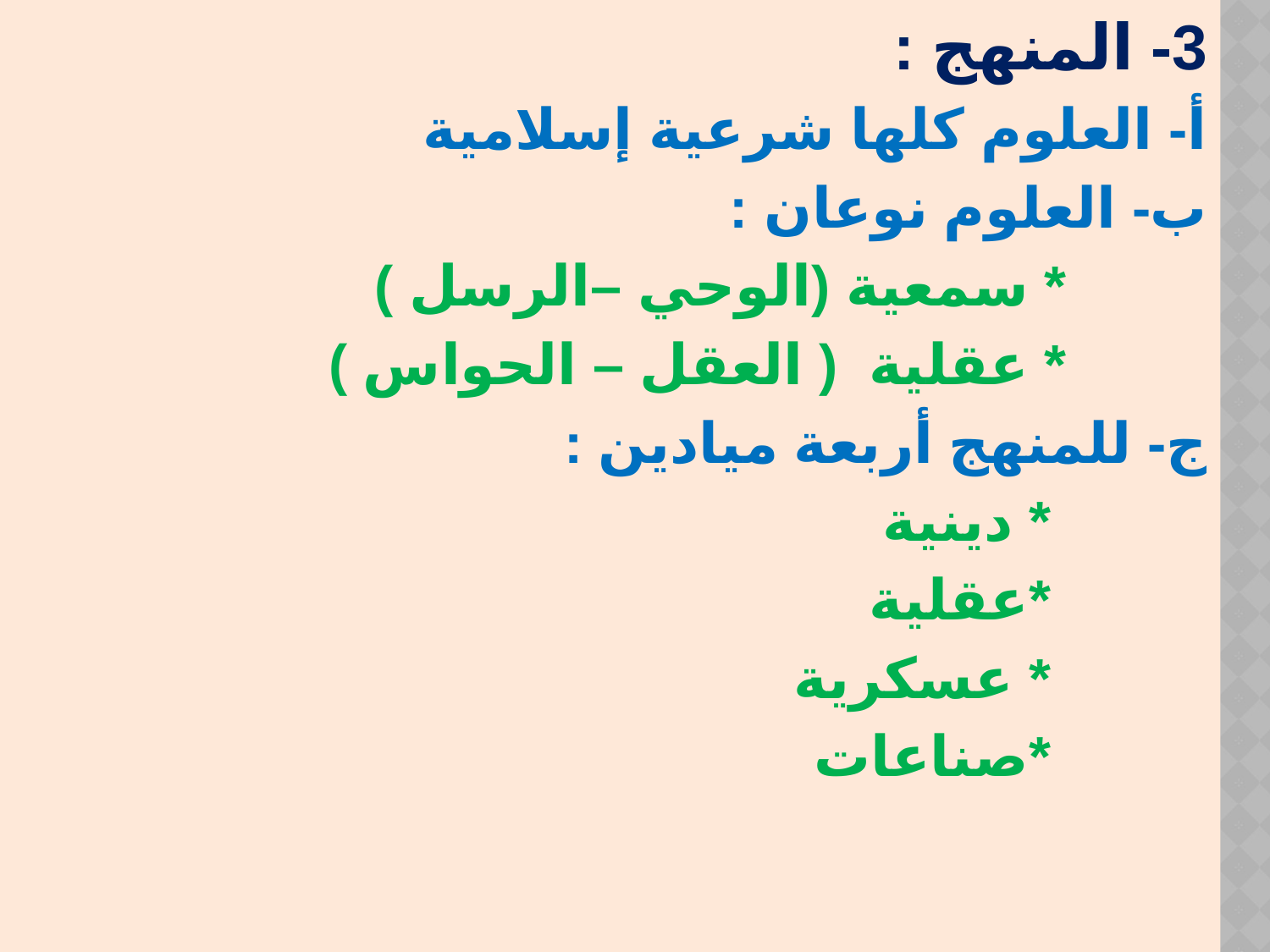

3- المنهج :
أ- العلوم كلها شرعية إسلامية
ب- العلوم نوعان :
         * سمعية (الوحي –الرسل )
         * عقلية  ( العقل – الحواس )
ج- للمنهج أربعة ميادين :
          * دينية
          *عقلية
          * عسكرية
          *صناعات